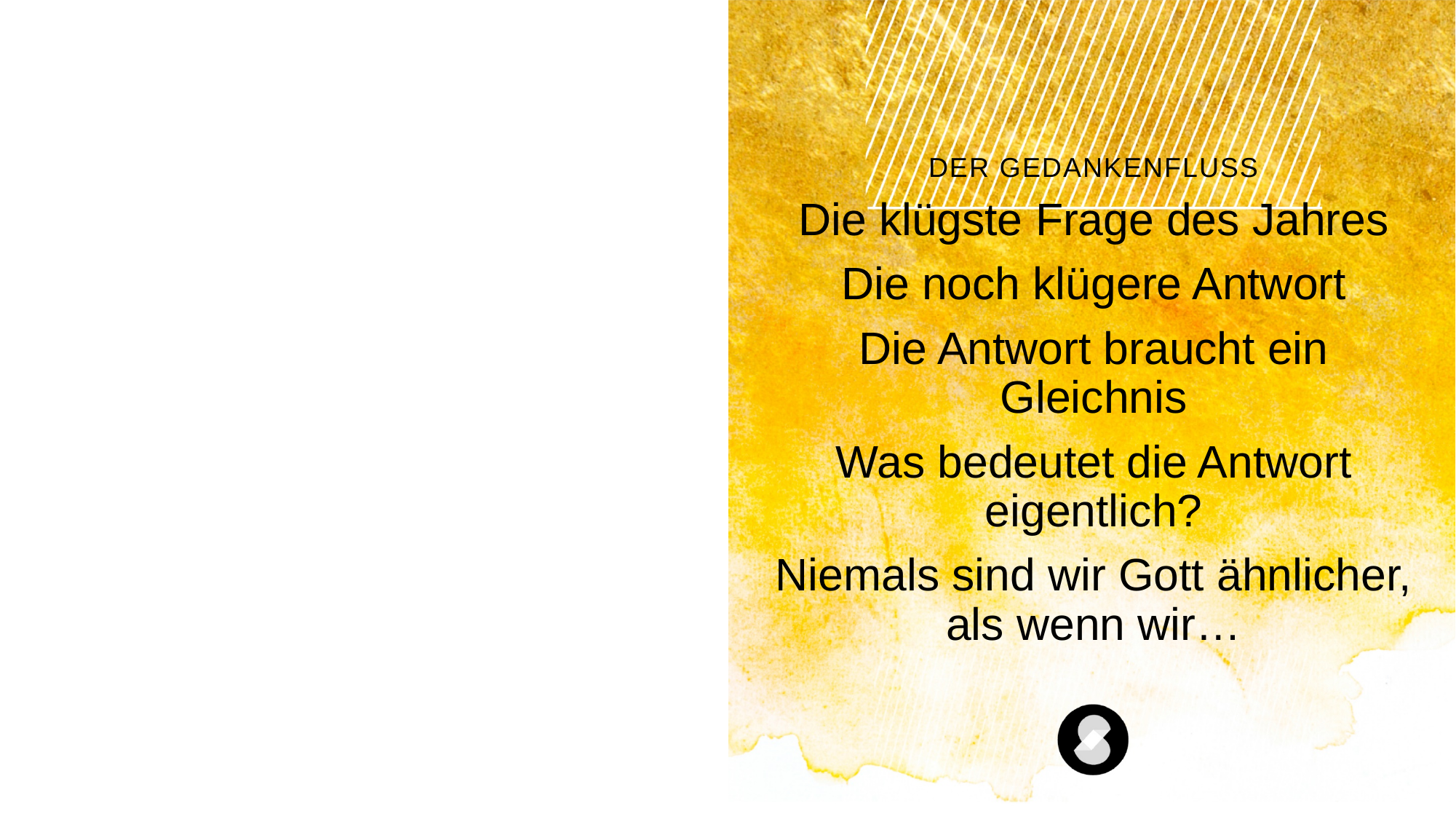

Der Gedankenfluss
Die klügste Frage des Jahres
Die noch klügere Antwort
Die Antwort braucht ein Gleichnis
Was bedeutet die Antwort eigentlich?
Niemals sind wir Gott ähnlicher, als wenn wir…